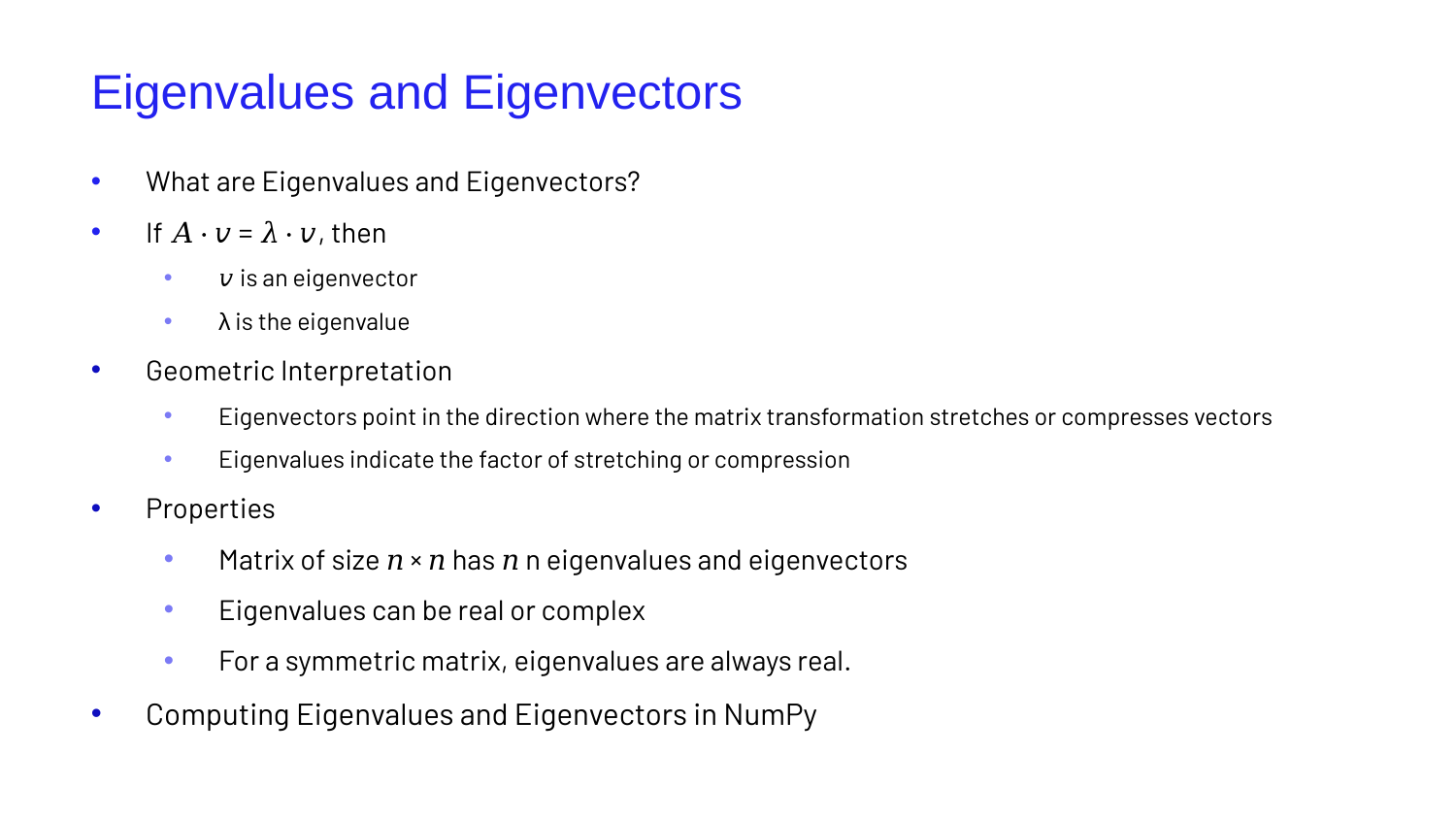

Eigenvalues and Eigenvectors
What are Eigenvalues and Eigenvectors?
If 𝐴 ⋅ 𝑣 = 𝜆 ⋅ 𝑣, then
𝑣 is an eigenvector
λ is the eigenvalue
Geometric Interpretation
Eigenvectors point in the direction where the matrix transformation stretches or compresses vectors
Eigenvalues indicate the factor of stretching or compression
Properties
Matrix of size 𝑛 × 𝑛 has 𝑛 n eigenvalues and eigenvectors
Eigenvalues can be real or complex
For a symmetric matrix, eigenvalues are always real.
Computing Eigenvalues and Eigenvectors in NumPy